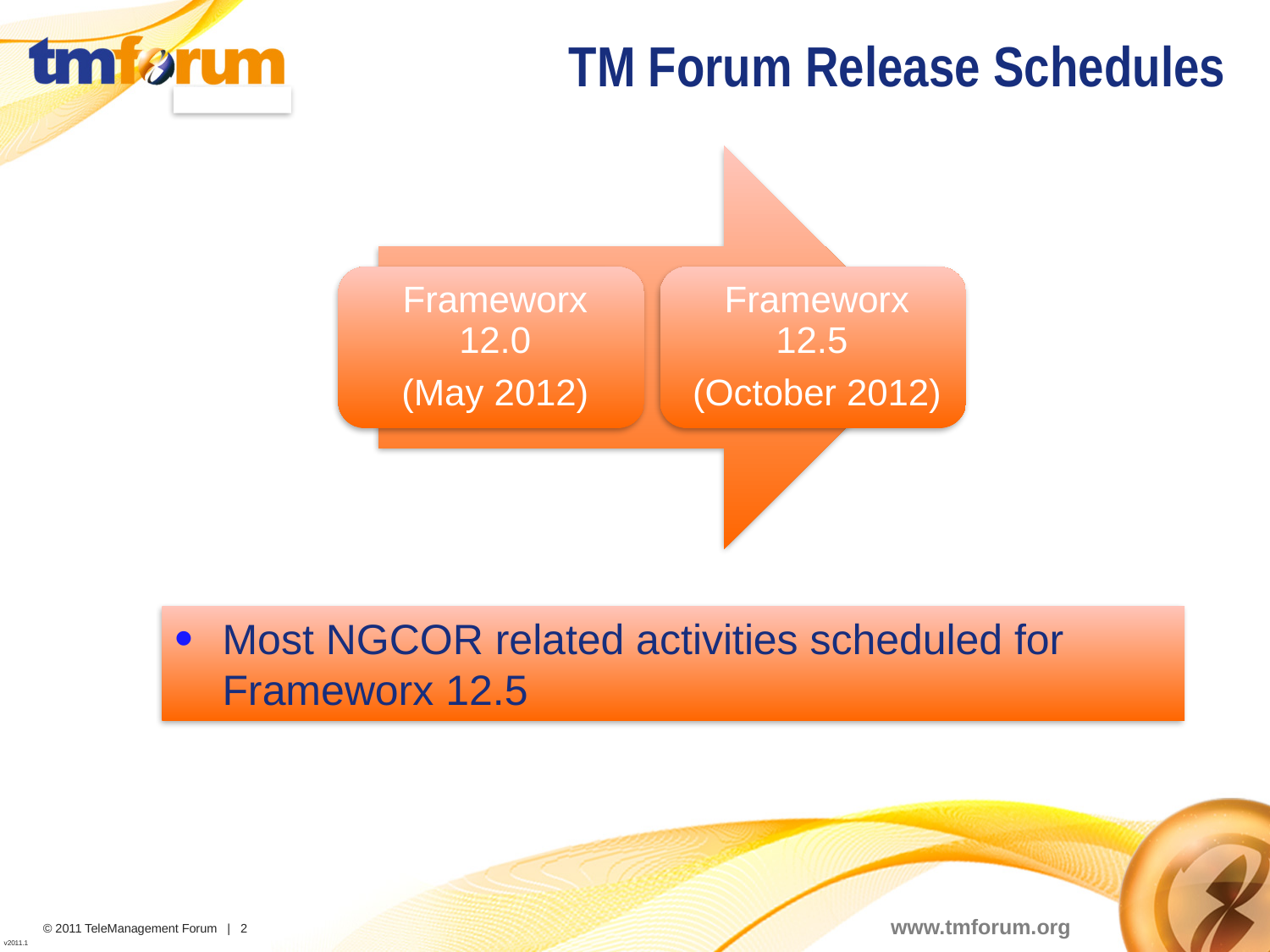

# TM Forum Release Schedules
Frameworx 12.0
(May 2012)
Frameworx 12.5
(October 2012)
Most NGCOR related activities scheduled for Frameworx 12.5